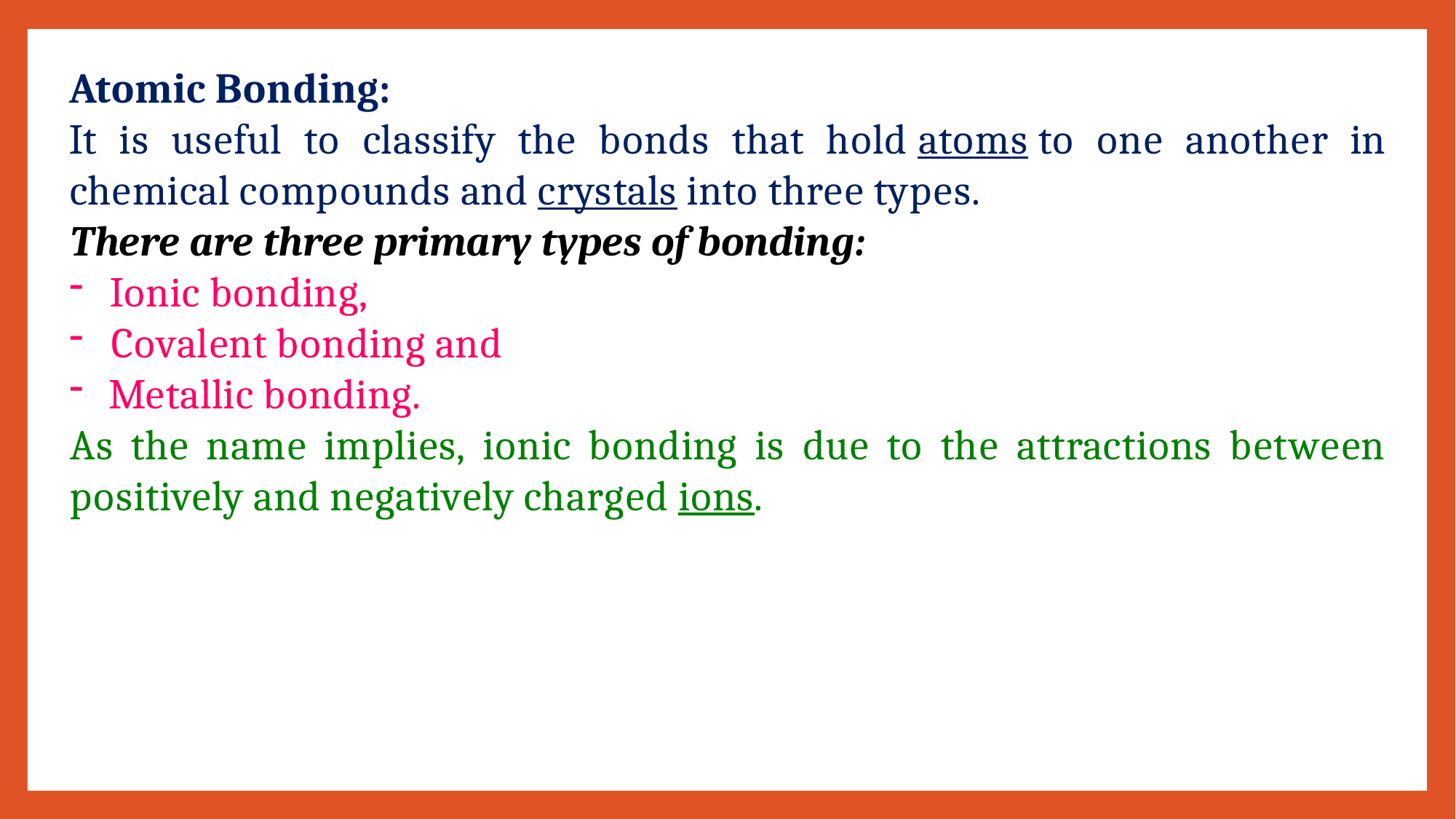

Atomic Bonding:
It is useful to classify the bonds that hold atoms to one another in chemical compounds and crystals into three types.
There are three primary types of bonding:
Ionic bonding,
Covalent bonding and
Metallic bonding.
As the name implies, ionic bonding is due to the attractions between positively and negatively charged ions.